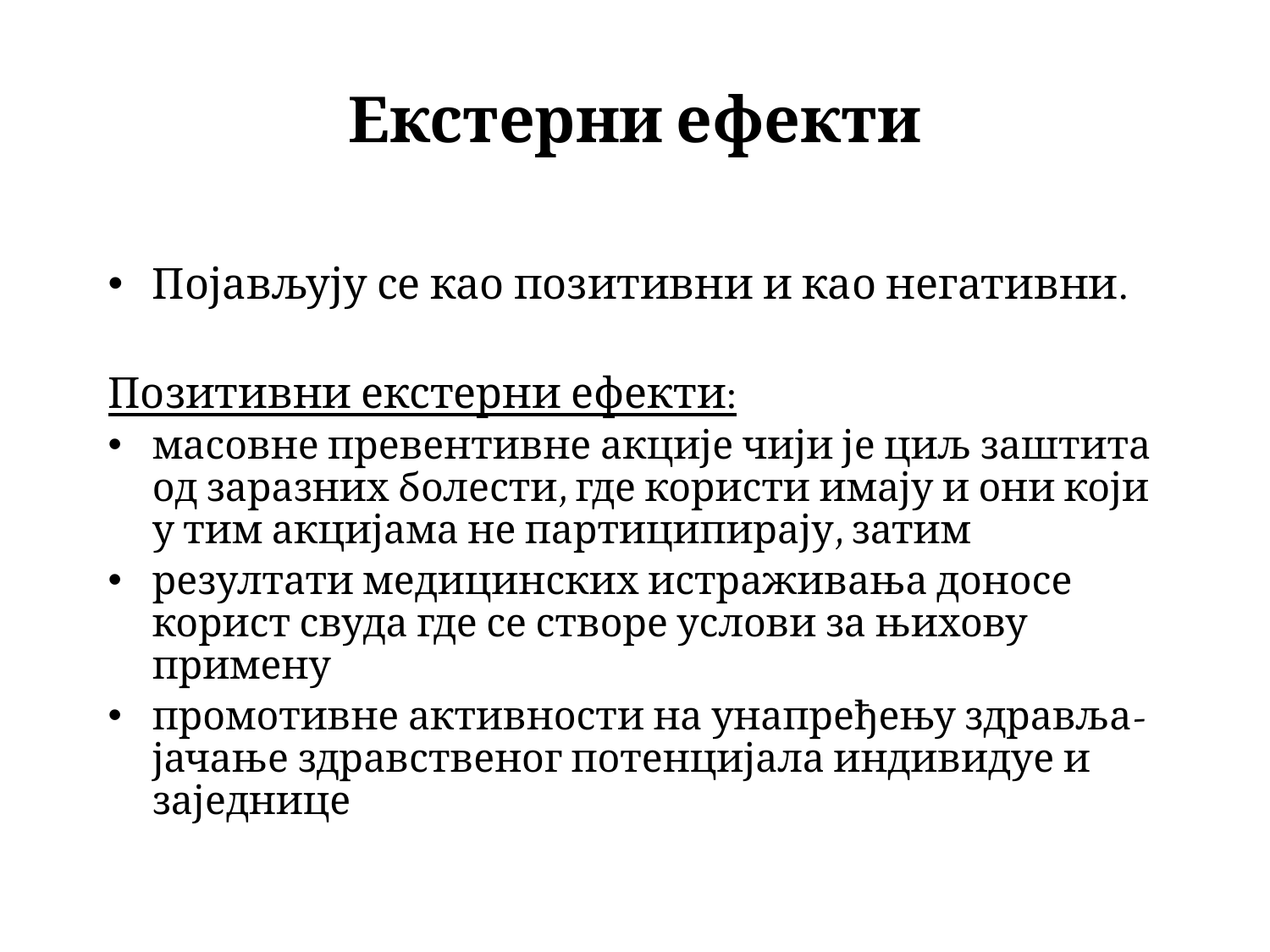

# Екстерни ефекти
Појављују се као позитивни и као негативни.

Позитивни екстерни ефекти:
масовне превентивне акције чији је циљ заштита од заразних болести, где користи имају и они који у тим акцијама не партиципирају, затим
резултати медицинских истраживања доносе корист свуда где се створе услови за њихову примену
промотивне активности на унапређењу здравља-јачање здравственог потенцијала индивидуе и заједнице